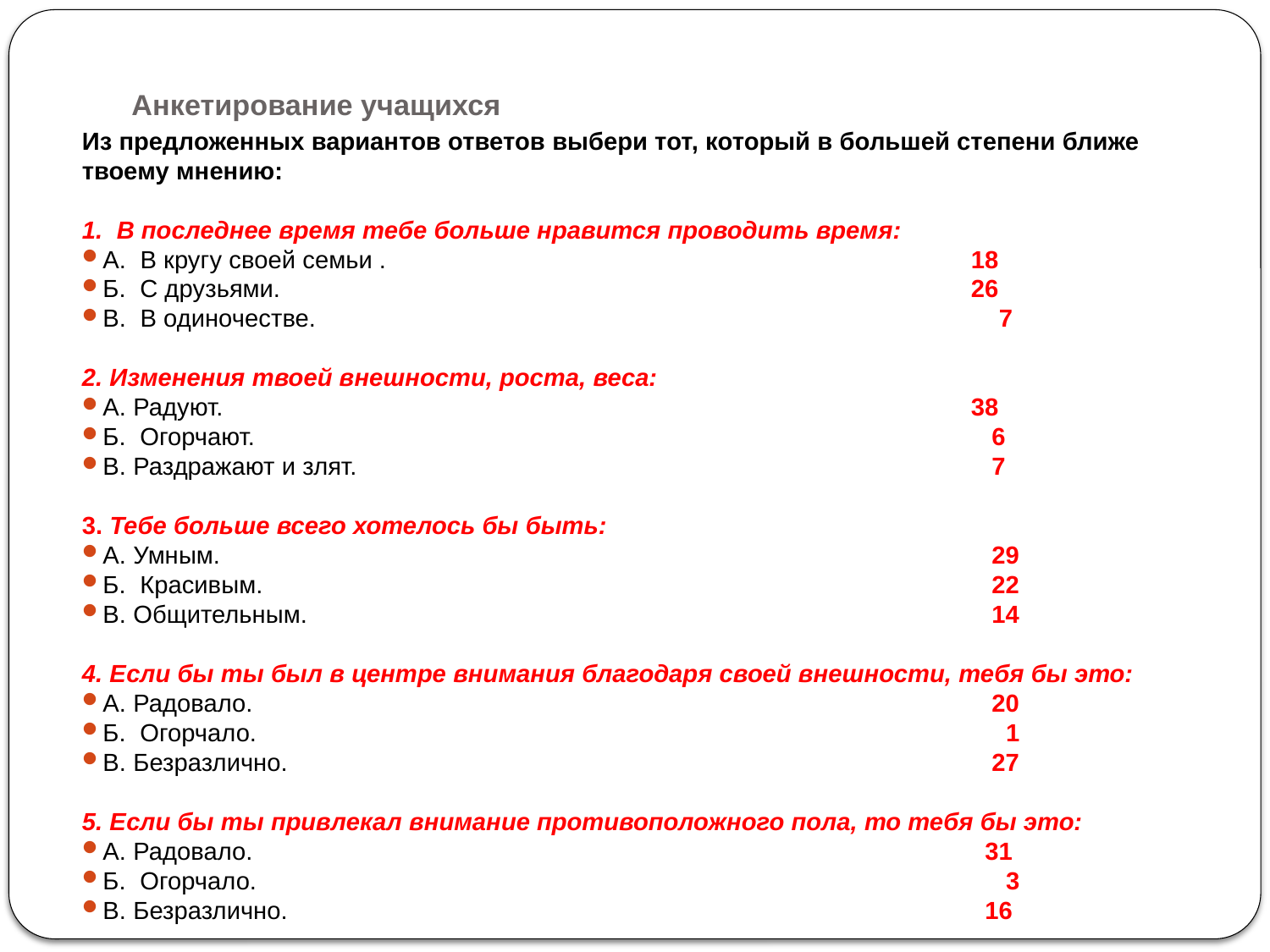

# Анкетирование учащихся
Из предложенных вариантов ответов выбери тот, который в большей степени ближе твоему мнению:

1.  В последнее время тебе больше нравится проводить время:
A.  В кругу своей семьи .					18
Б.  С друзьями.						26
B.  В одиночестве.						    7

2. Изменения твоей внешности, роста, веса:
A. Радуют.						38
Б.  Огорчают.						   6
B. Раздражают и злят.					   7

3. Тебе больше всего хотелось бы быть:
A. Умным.						   29
Б.  Красивым.						   22
B. Общительным.						   14

4. Если бы ты был в центре внимания благодаря своей внешности, тебя бы это:
A. Радовало.						   20
Б.  Огорчало.						     1
B. Безразлично.						   27

5. Если бы ты привлекал внимание противоположного пола, то тебя бы это:
A. Радовало.						  31
Б.  Огорчало.						     3
B. Безразлично.						  16